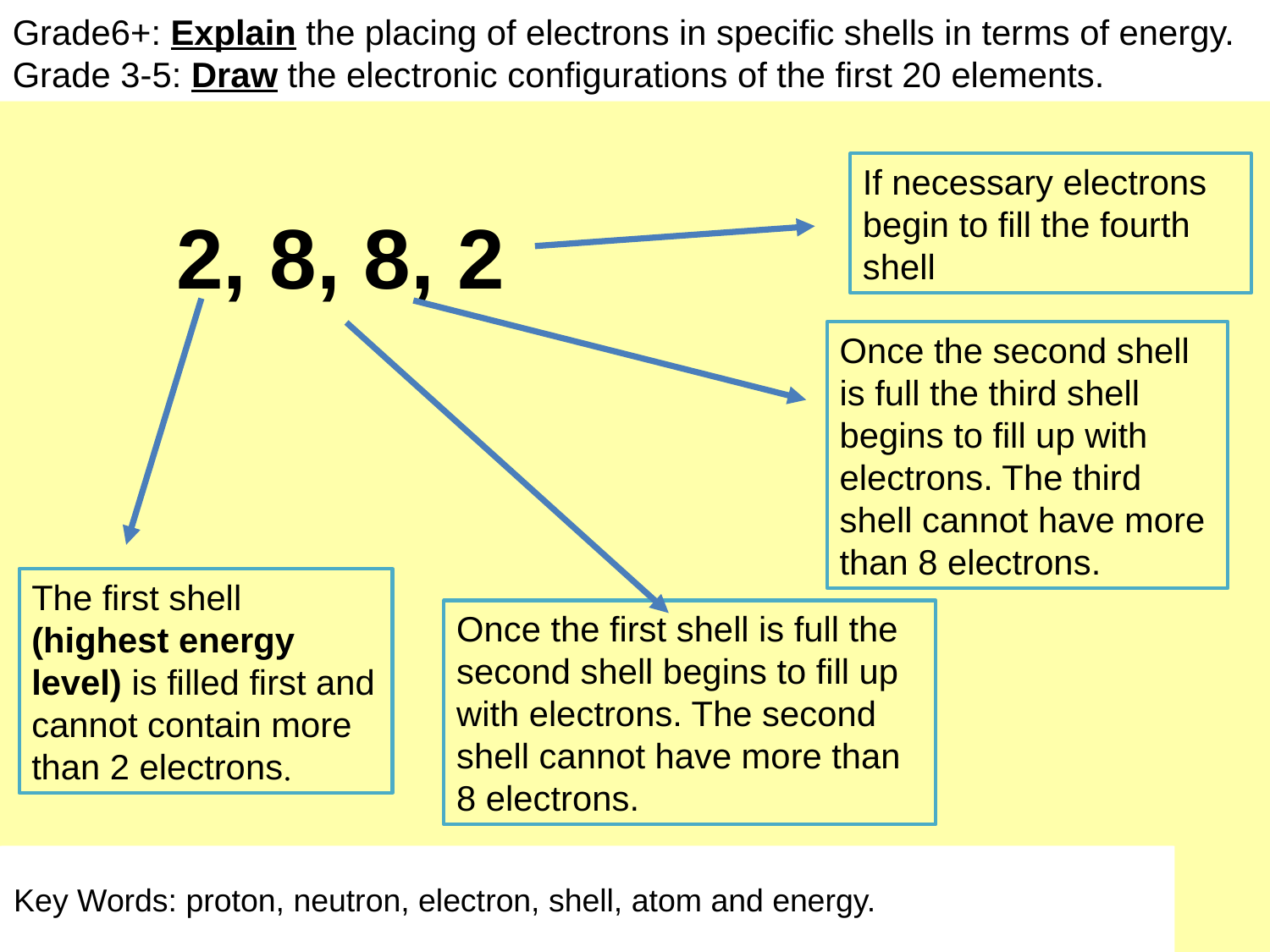

Aspire: Explain and draw the electronic configuration for atoms and ions.
Challenge: Define an isotope in terms of sub-atomic particles.
Aspire: Explain the placing of electrons in specific shells in terms of energy.
Challenge: Draw the electronic configurations of the first 20 elements.
Grade6+: Explain the placing of electrons in specific shells in terms of energy.
Grade 3-5: Draw the electronic configurations of the first 20 elements.
If necessary electrons begin to fill the fourth shell
2, 8, 8, 2
Once the second shell is full the third shell begins to fill up with electrons. The third shell cannot have more than 8 electrons.
The first shell (highest energy level) is filled first and cannot contain more than 2 electrons.
Once the first shell is full the second shell begins to fill up with electrons. The second shell cannot have more than 8 electrons.
Key Words: shells, electrons, protons, neutrons.
Key Words: proton, neutron, electron, shell, atom and energy.